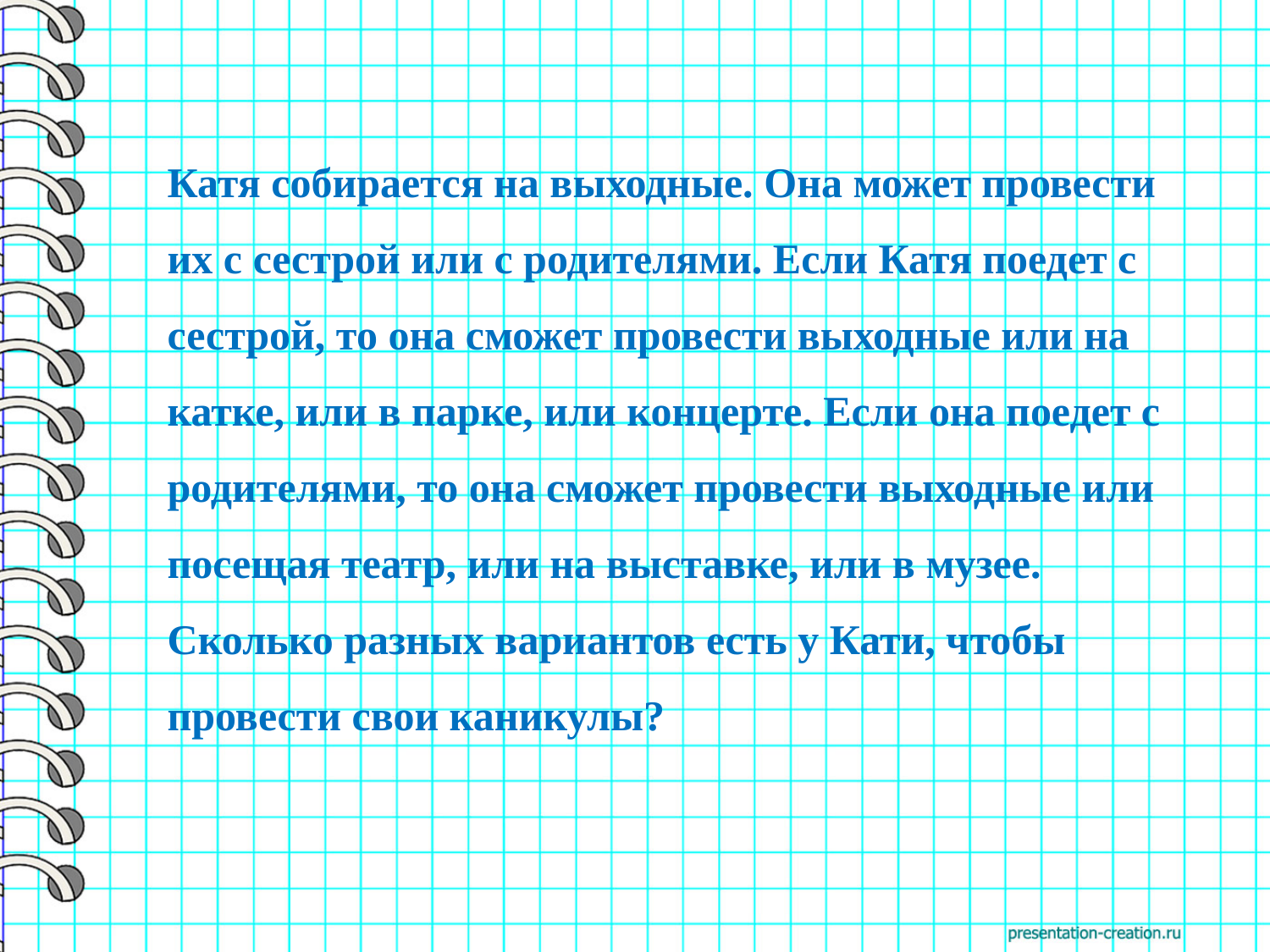

Катя собирается на выходные. Она может провести их с сестрой или с родителями. Если Катя поедет с сестрой, то она сможет провести выходные или на катке, или в парке, или концерте. Если она поедет с родителями, то она сможет провести выходные или посещая театр, или на выставке, или в музее. Сколько разных вариантов есть у Кати, чтобы провести свои каникулы?